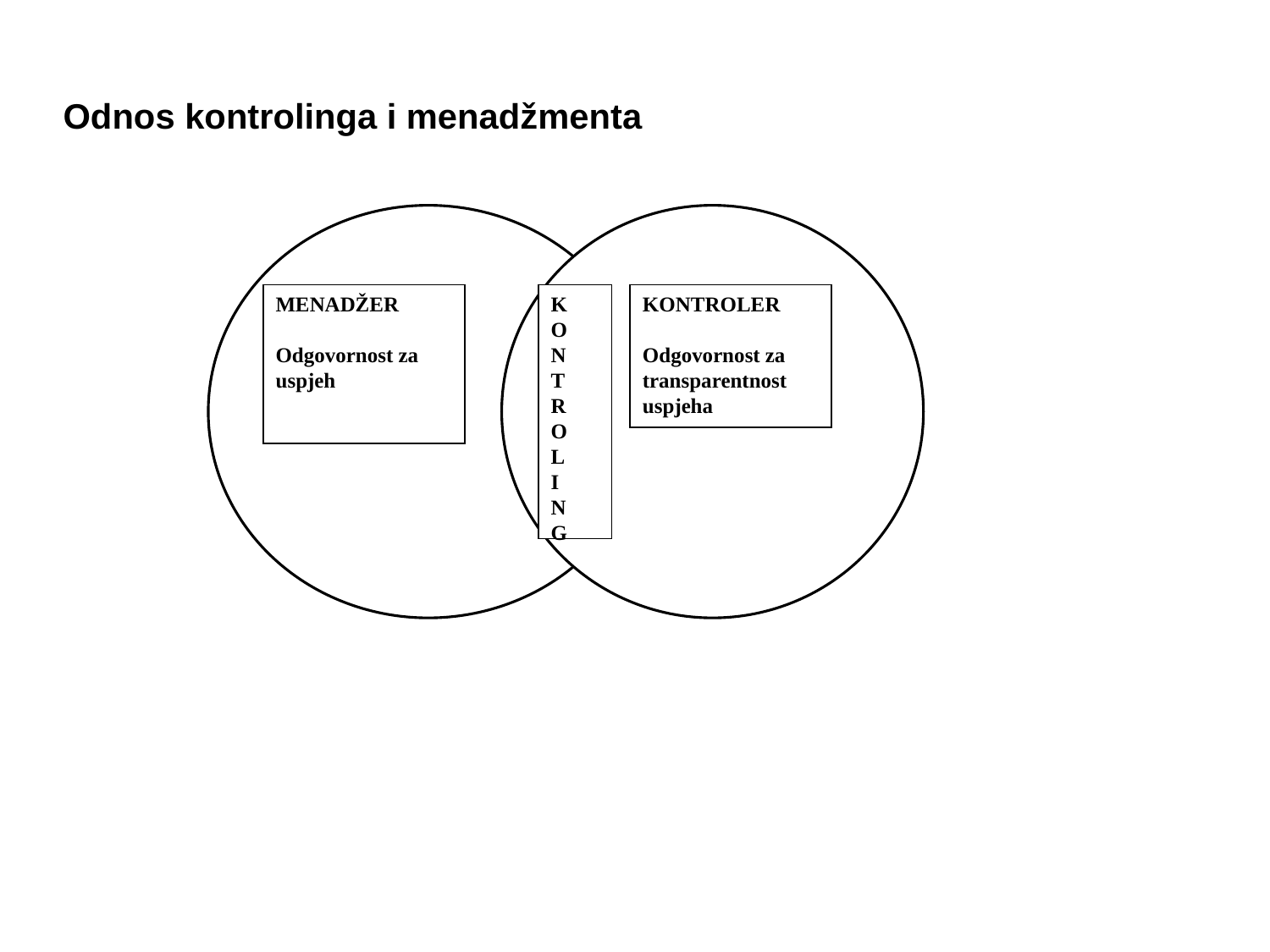

Odnos kontrolinga i menadžmenta

MENADŽER

Odgovornost za uspjeh
K
O
N
T
R
O
L
I
N
G
KONTROLER

Odgovornost za transparentnost
uspjeha